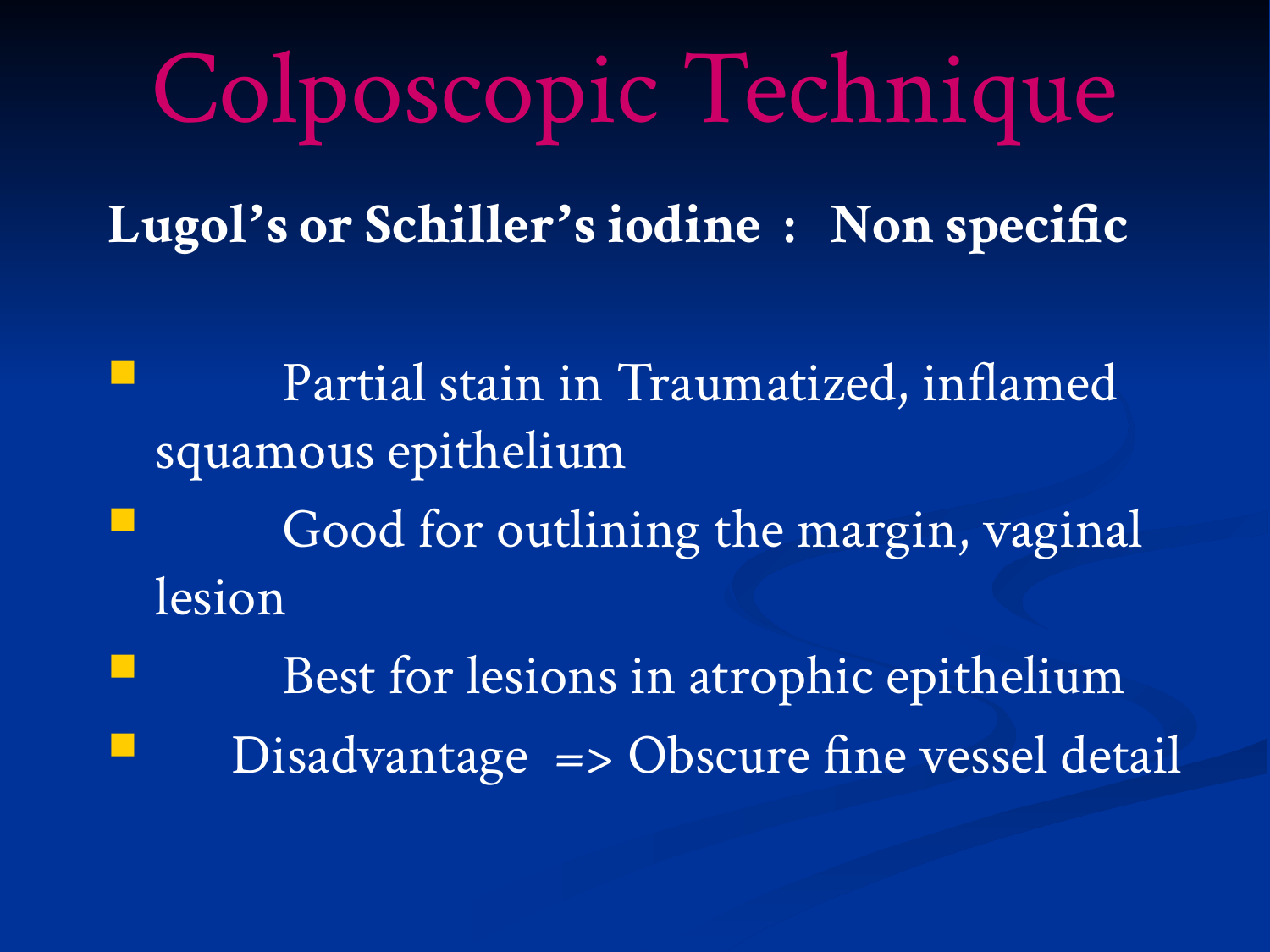

# Colposcopic Technique
Lugol’s or Schiller’s iodine  :   Non specific

	Partial stain in Traumatized, inflamed squamous epithelium
	Good for outlining the margin, vaginal lesion
	Best for lesions in atrophic epithelium
      Disadvantage  => Obscure fine vessel detail